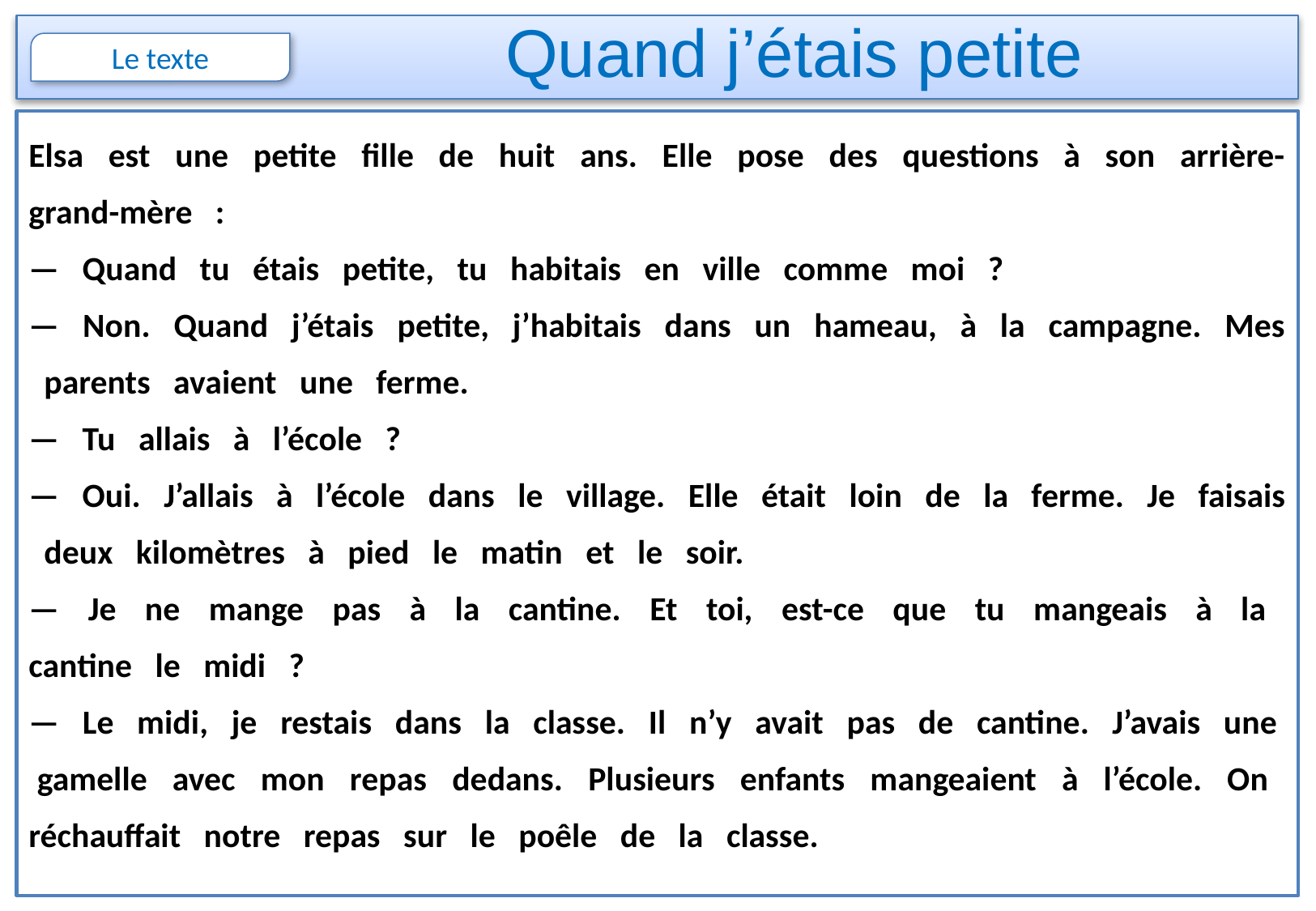

# Quand j’étais petite
Elsa   est   une   petite   fille   de   huit   ans.   Elle   pose   des   questions   à   son   arrière-grand-mère   :
—   Quand   tu   étais   petite,   tu   habitais   en   ville   comme   moi   ?
—   Non.   Quand   j’étais   petite,   j’habitais   dans   un   hameau,   à   la   campagne.   Mes   parents   avaient   une   ferme.
—   Tu   allais   à   l’école   ?
—   Oui.   J’allais   à   l’école   dans   le   village.   Elle   était   loin   de   la   ferme.   Je   faisais   deux   kilomètres   à   pied   le   matin   et   le   soir.
—   Je   ne   mange   pas   à   la   cantine.   Et   toi,   est-ce   que   tu   mangeais   à   la   cantine   le   midi   ?
—   Le   midi,   je   restais   dans   la   classe.   Il   n’y   avait   pas   de   cantine.   J’avais   une   gamelle   avec   mon   repas   dedans.   Plusieurs   enfants   mangeaient   à   l’école.   On   réchauffait   notre   repas   sur   le   poêle   de   la   classe.